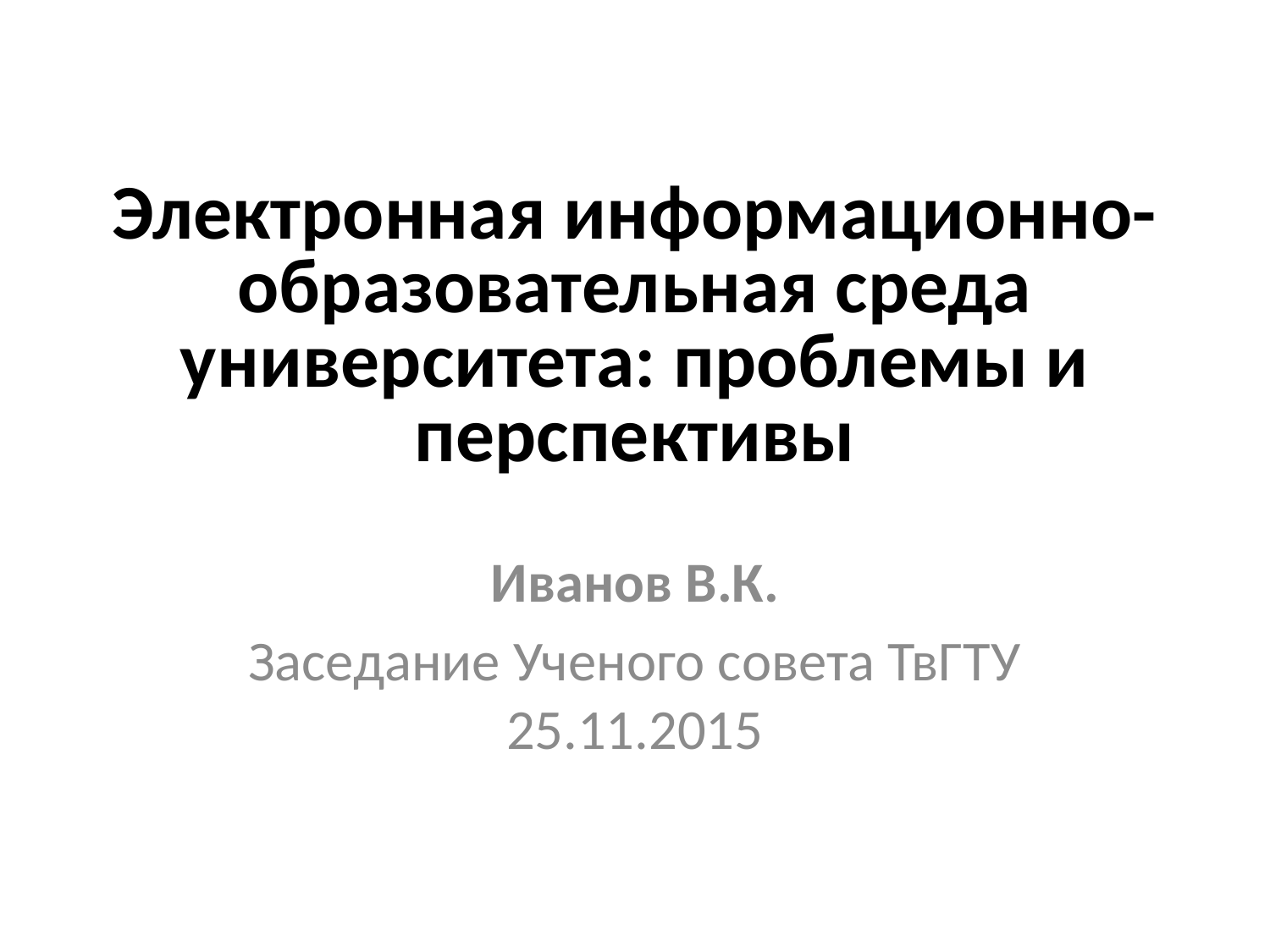

# Электронная информационно-образовательная среда университета: проблемы и перспективы
Иванов В.К.
Заседание Ученого совета ТвГТУ 25.11.2015